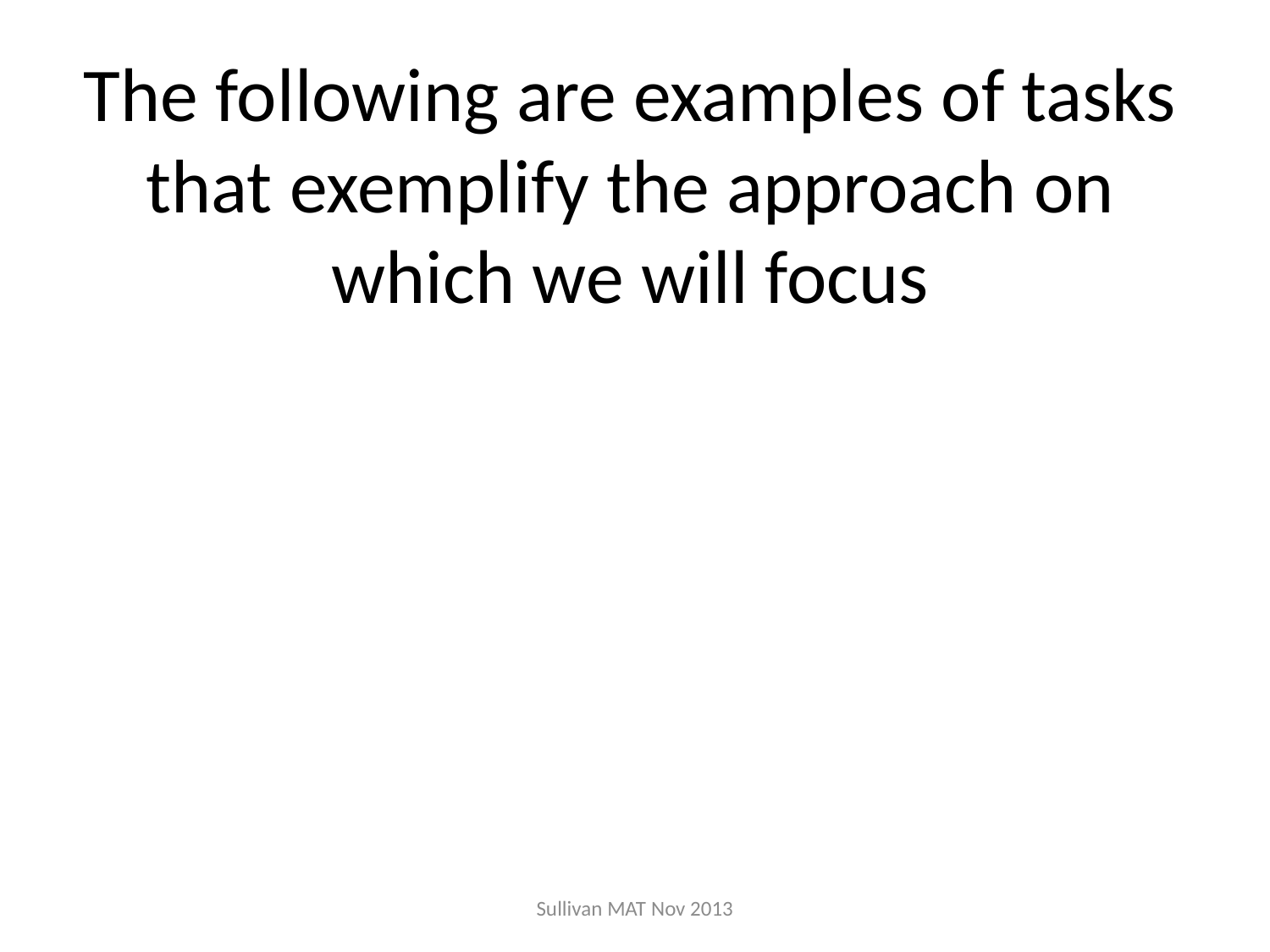

# The following are examples of tasks that exemplify the approach on which we will focus

Sullivan MAT Nov 2013